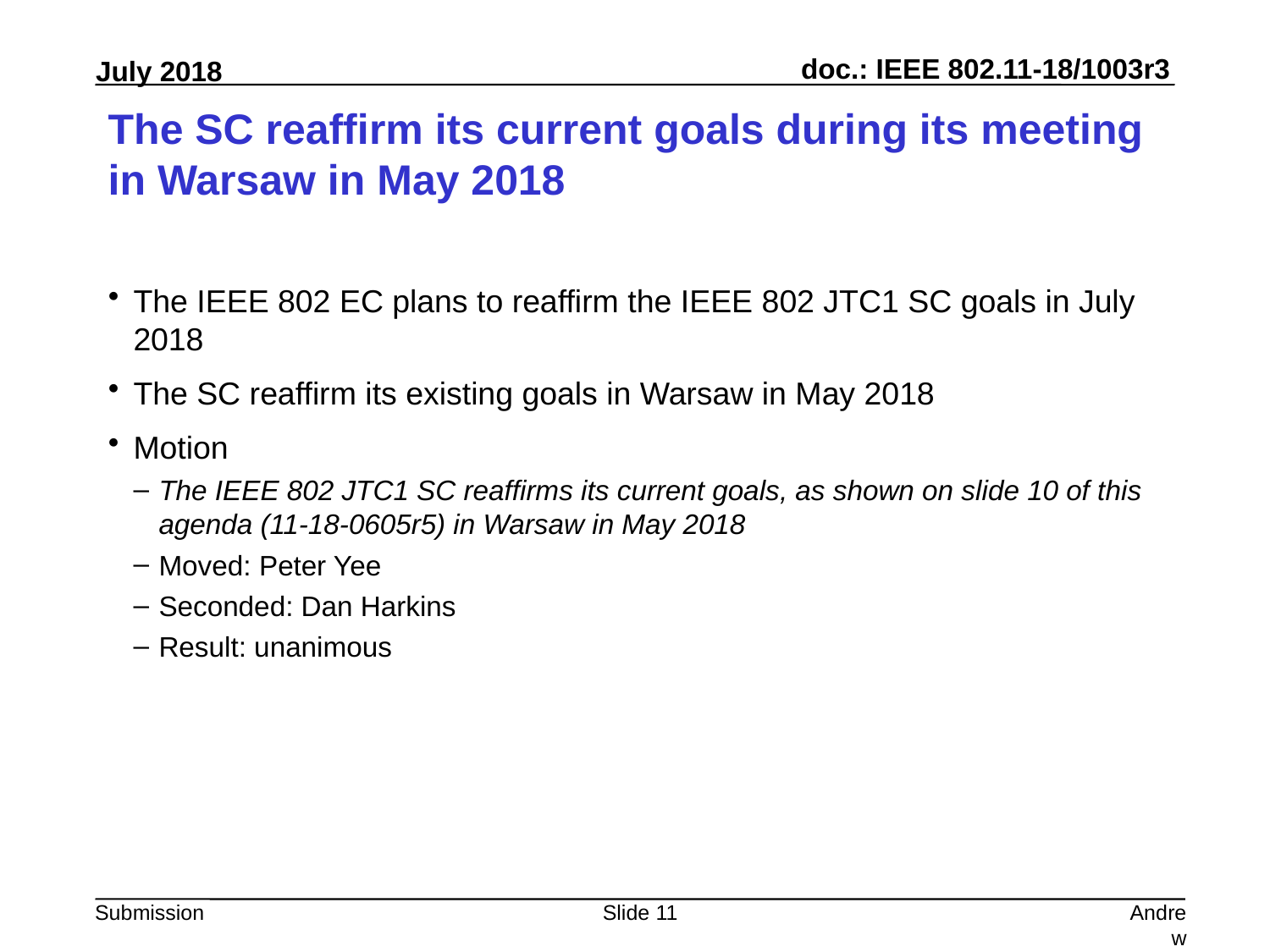

# The SC reaffirm its current goals during its meeting in Warsaw in May 2018
The IEEE 802 EC plans to reaffirm the IEEE 802 JTC1 SC goals in July 2018
The SC reaffirm its existing goals in Warsaw in May 2018
Motion
The IEEE 802 JTC1 SC reaffirms its current goals, as shown on slide 10 of this agenda (11-18-0605r5) in Warsaw in May 2018
Moved: Peter Yee
Seconded: Dan Harkins
Result: unanimous

Slide 11
Andrew Myles, Cisco